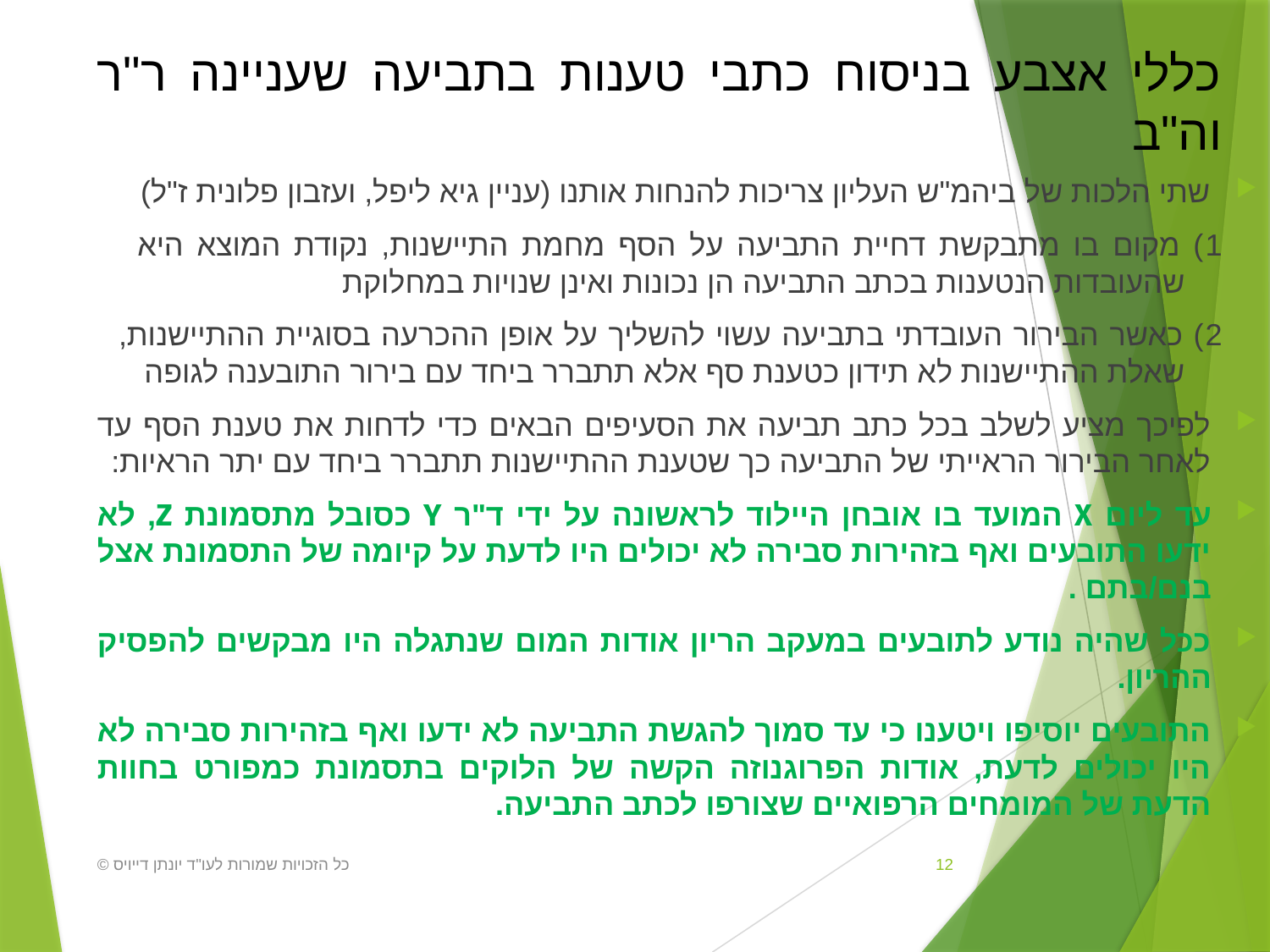

# כללי אצבע בניסוח כתבי טענות בתביעה שעניינה ר"ר וה"ב
שתי הלכות של ביהמ"ש העליון צריכות להנחות אותנו (עניין גיא ליפל, ועזבון פלונית ז"ל)
1) מקום בו מתבקשת דחיית התביעה על הסף מחמת התיישנות, נקודת המוצא היא    שהעובדות הנטענות בכתב התביעה הן נכונות ואינן שנויות במחלוקת
2) כאשר הבירור העובדתי בתביעה עשוי להשליך על אופן ההכרעה בסוגיית ההתיישנות,   שאלת ההתיישנות לא תידון כטענת סף אלא תתברר ביחד עם בירור התובענה לגופה
לפיכך מציע לשלב בכל כתב תביעה את הסעיפים הבאים כדי לדחות את טענת הסף עד לאחר הבירור הראייתי של התביעה כך שטענת ההתיישנות תתברר ביחד עם יתר הראיות:
עד ליום X המועד בו אובחן היילוד לראשונה על ידי ד"ר Y כסובל מתסמונת Z, לא ידעו התובעים ואף בזהירות סבירה לא יכולים היו לדעת על קיומה של התסמונת אצל בנם/בתם .
ככל שהיה נודע לתובעים במעקב הריון אודות המום שנתגלה היו מבקשים להפסיק ההריון.
התובעים יוסיפו ויטענו כי עד סמוך להגשת התביעה לא ידעו ואף בזהירות סבירה לא היו יכולים לדעת, אודות הפרוגנוזה הקשה של הלוקים בתסמונת כמפורט בחוות הדעת של המומחים הרפואיים שצורפו לכתב התביעה.

כל הזכויות שמורות לעו"ד יונתן דייויס ©
12